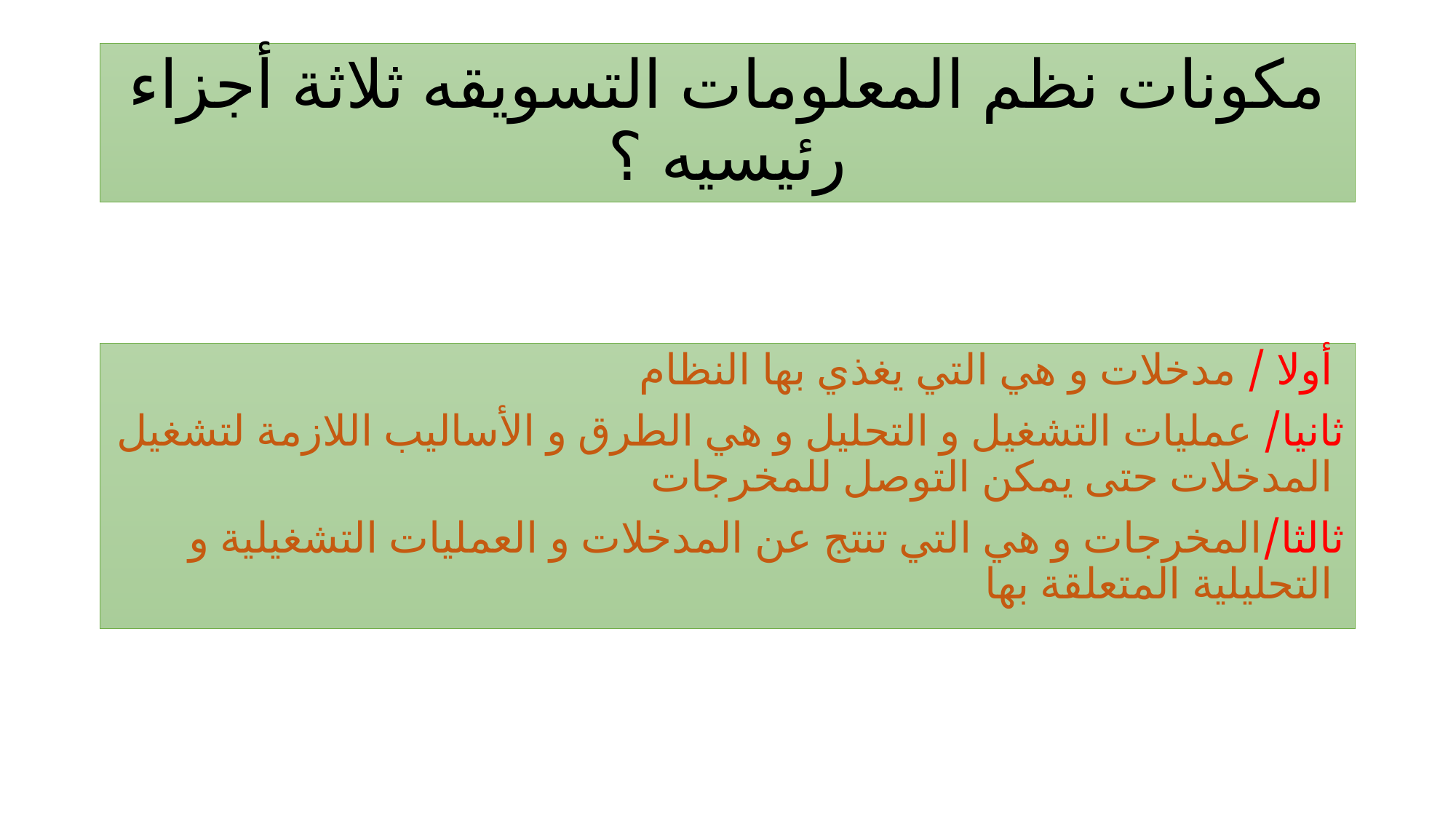

# مكونات نظم المعلومات التسويقه ثلاثة أجزاء رئيسيه ؟
أولا / مدخلات و هي التي يغذي بها النظام
ثانيا/ عمليات التشغيل و التحليل و هي الطرق و الأساليب اللازمة لتشغيل المدخلات حتى يمكن التوصل للمخرجات
ثالثا/المخرجات و هي التي تنتج عن المدخلات و العمليات التشغيلية و التحليلية المتعلقة بها